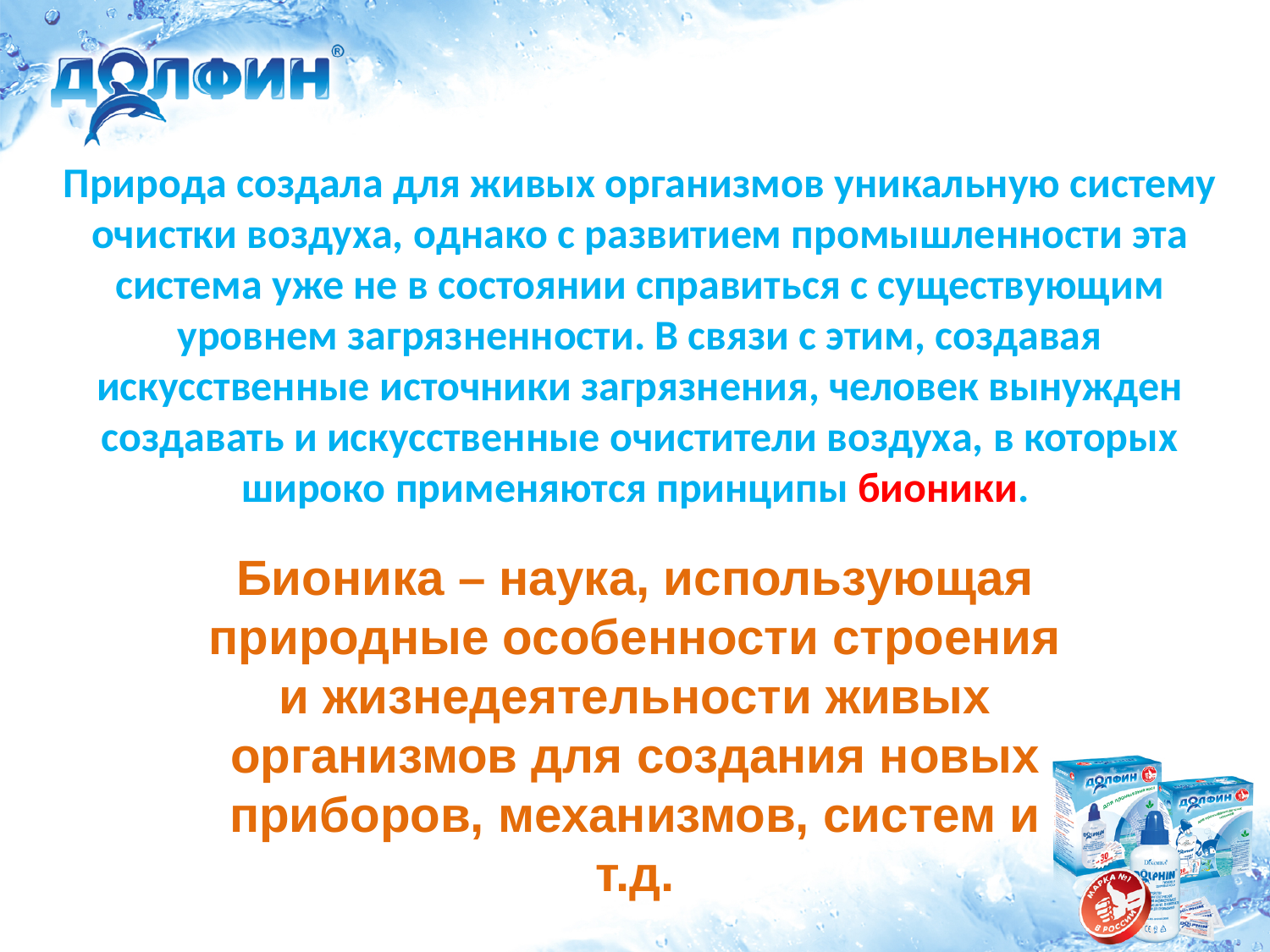

# Природа создала для живых организмов уникальную систему очистки воздуха, однако с развитием промышленности эта система уже не в состоянии справиться с существующим уровнем загрязненности. В связи с этим, создавая искусственные источники загрязнения, человек вынужден создавать и искусственные очистители воздуха, в которых широко применяются принципы бионики.
Бионика – наука, использующая природные особенности строения и жизнедеятельности живых организмов для создания новых приборов, механизмов, систем и т.д.